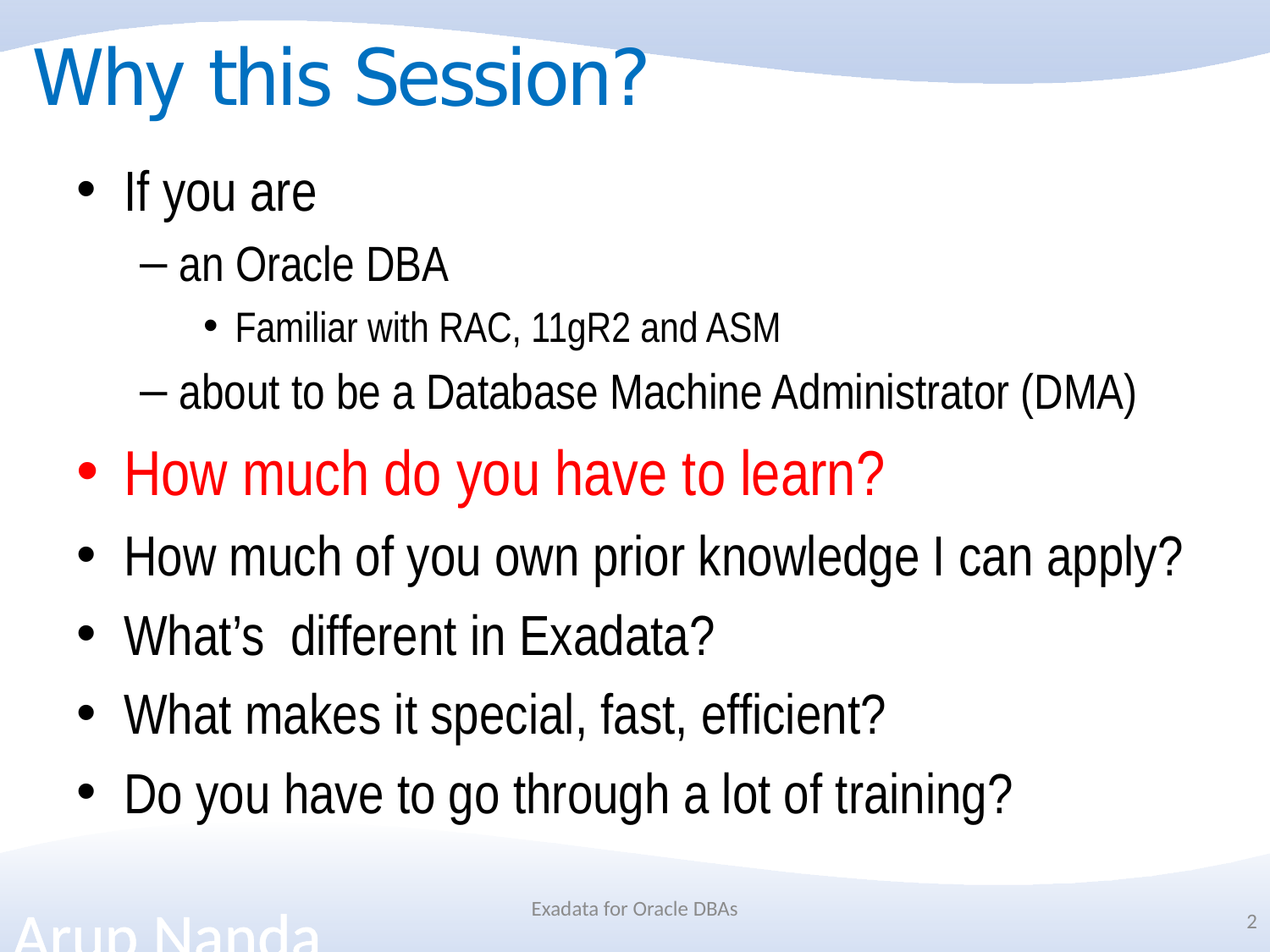

# Why this Session?
If you are
an Oracle DBA
Familiar with RAC, 11gR2 and ASM
about to be a Database Machine Administrator (DMA)
How much do you have to learn?
How much of you own prior knowledge I can apply?
What’s  different in Exadata?
What makes it special, fast, efficient?
Do you have to go through a lot of training?

Exadata for Oracle DBAs
2